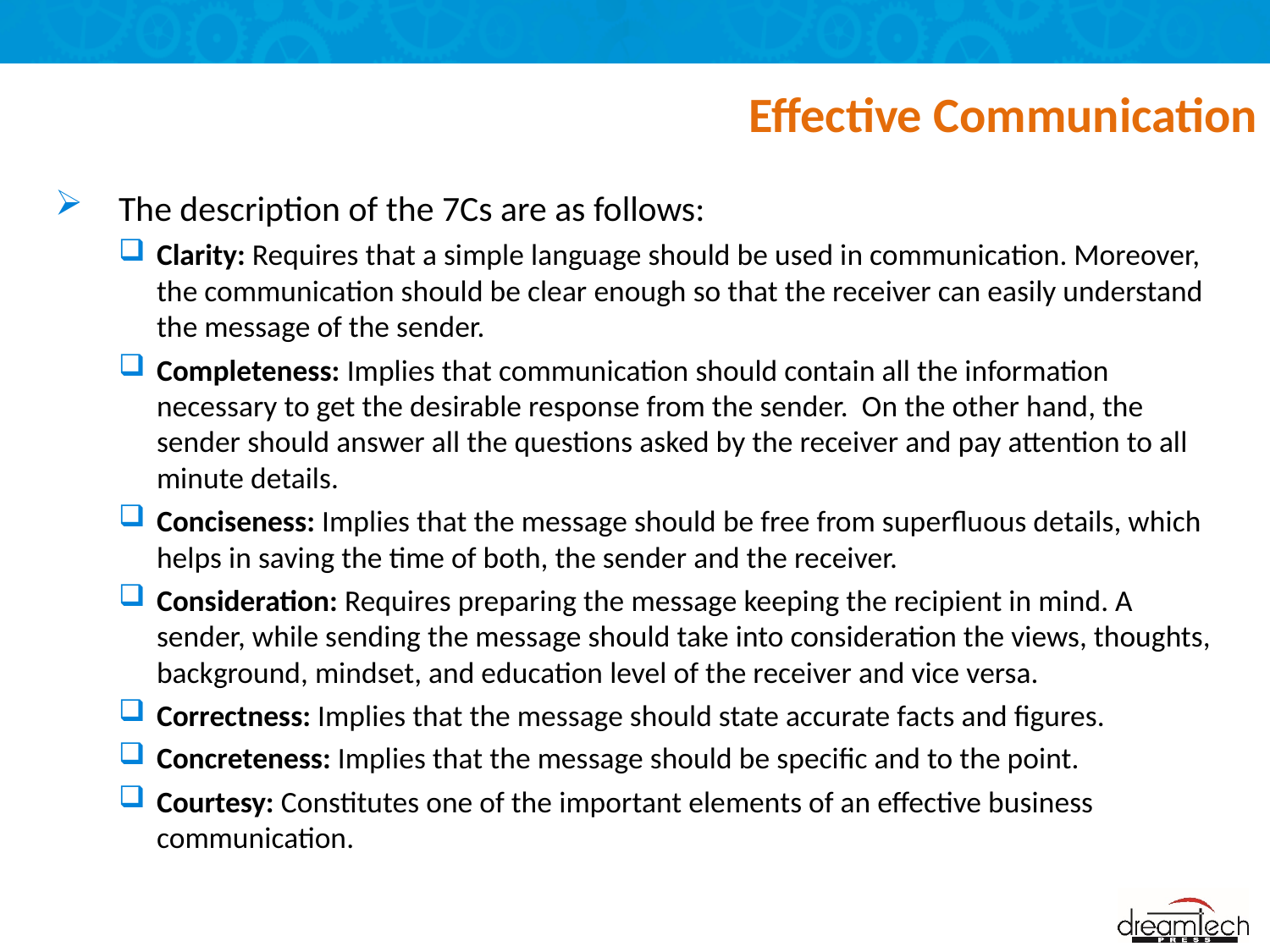

# Effective Communication
The description of the 7Cs are as follows:
Clarity: Requires that a simple language should be used in communication. Moreover, the communication should be clear enough so that the receiver can easily understand the message of the sender.
Completeness: Implies that communication should contain all the information necessary to get the desirable response from the sender.  On the other hand, the sender should answer all the questions asked by the receiver and pay attention to all minute details.
Conciseness: Implies that the message should be free from superfluous details, which helps in saving the time of both, the sender and the receiver.
Consideration: Requires preparing the message keeping the recipient in mind. A sender, while sending the message should take into consideration the views, thoughts, background, mindset, and education level of the receiver and vice versa.
Correctness: Implies that the message should state accurate facts and figures.
Concreteness: Implies that the message should be specific and to the point.
Courtesy: Constitutes one of the important elements of an effective business communication.